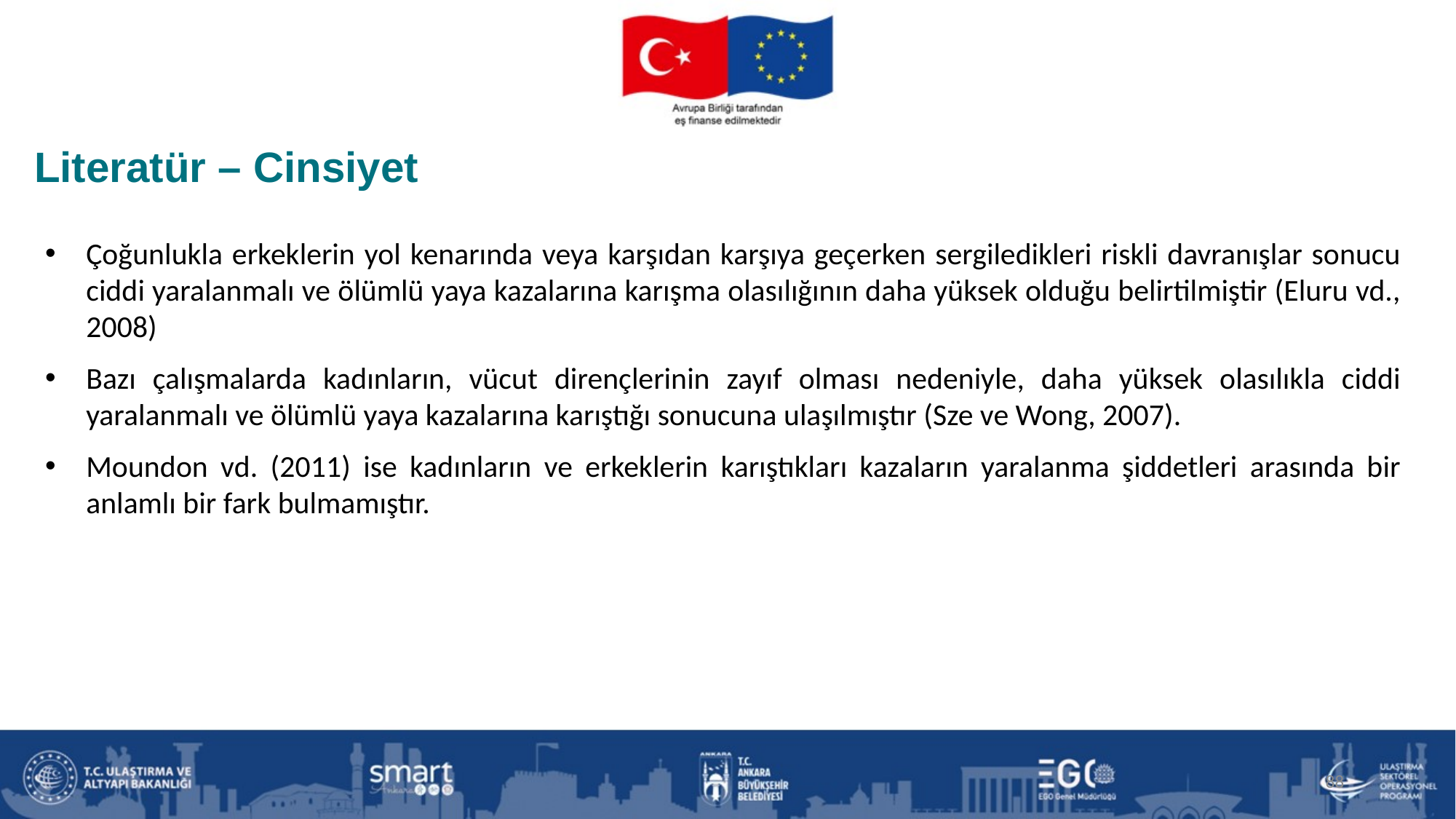

Literatür – Cinsiyet

Çoğunlukla erkeklerin yol kenarında veya karşıdan karşıya geçerken sergiledikleri riskli davranışlar sonucu ciddi yaralanmalı ve ölümlü yaya kazalarına karışma olasılığının daha yüksek olduğu belirtilmiştir (Eluru vd., 2008)
Bazı çalışmalarda kadınların, vücut dirençlerinin zayıf olması nedeniyle, daha yüksek olasılıkla ciddi yaralanmalı ve ölümlü yaya kazalarına karıştığı sonucuna ulaşılmıştır (Sze ve Wong, 2007).
Moundon vd. (2011) ise kadınların ve erkeklerin karıştıkları kazaların yaralanma şiddetleri arasında bir anlamlı bir fark bulmamıştır.

88